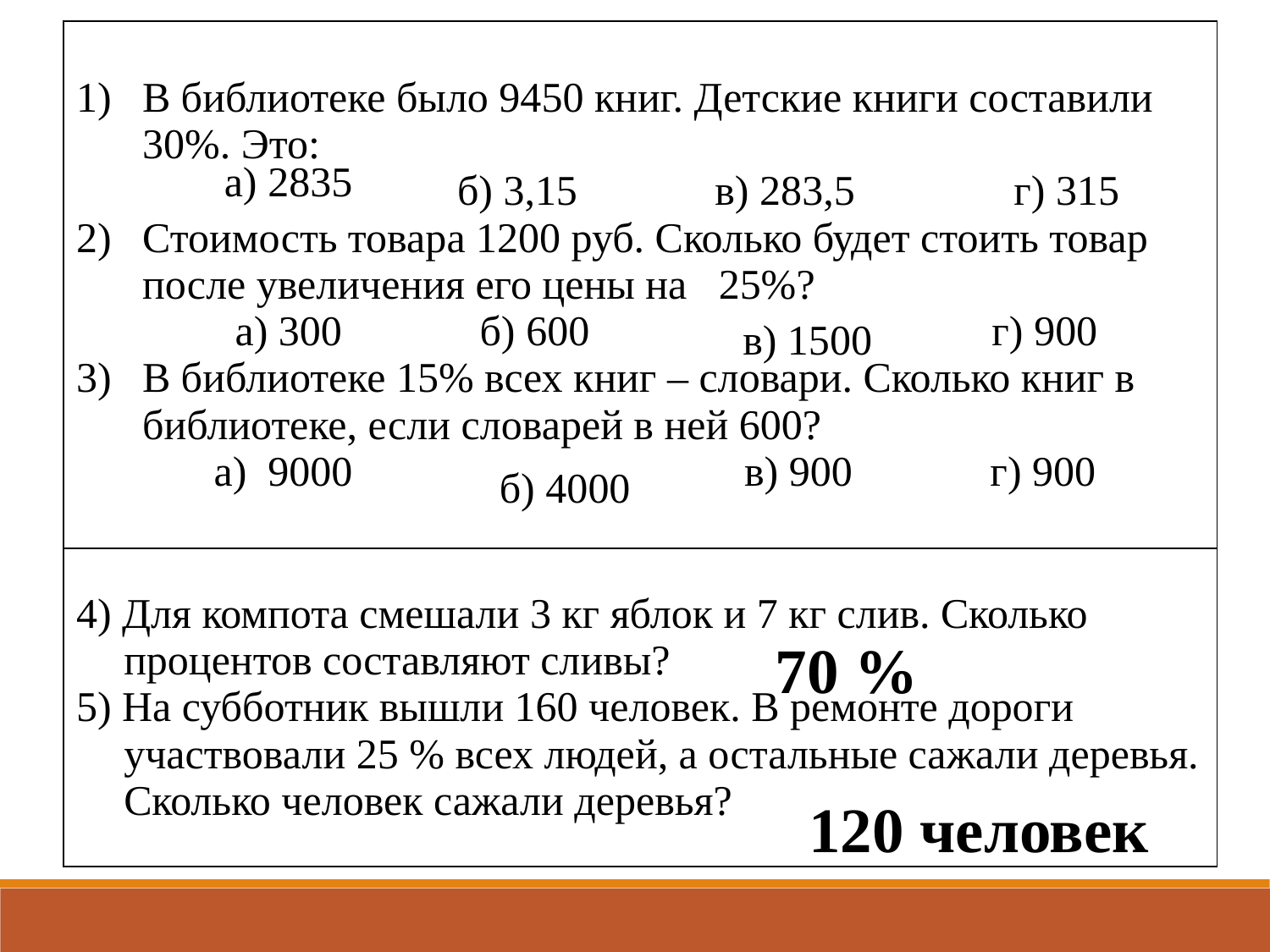

| В библиотеке было 9450 книг. Детские книги составили 30%. Это: б) 3,15 в) 283,5 г) 315 Стоимость товара 1200 руб. Сколько будет стоить товар после увеличения его цены на 25%? а) 300 б) 600 г) 900 В библиотеке 15% всех книг – словари. Сколько книг в библиотеке, если словарей в ней 600? а) 9000 в) 900 г) 900 |
| --- |
| 4) Для компота смешали 3 кг яблок и 7 кг слив. Сколько процентов составляют сливы? 5) На субботник вышли 160 человек. В ремонте дороги участвовали 25 % всех людей, а остальные сажали деревья. Сколько человек сажали деревья? |
а) 2835
в) 1500
б) 4000
70 %
120 человек